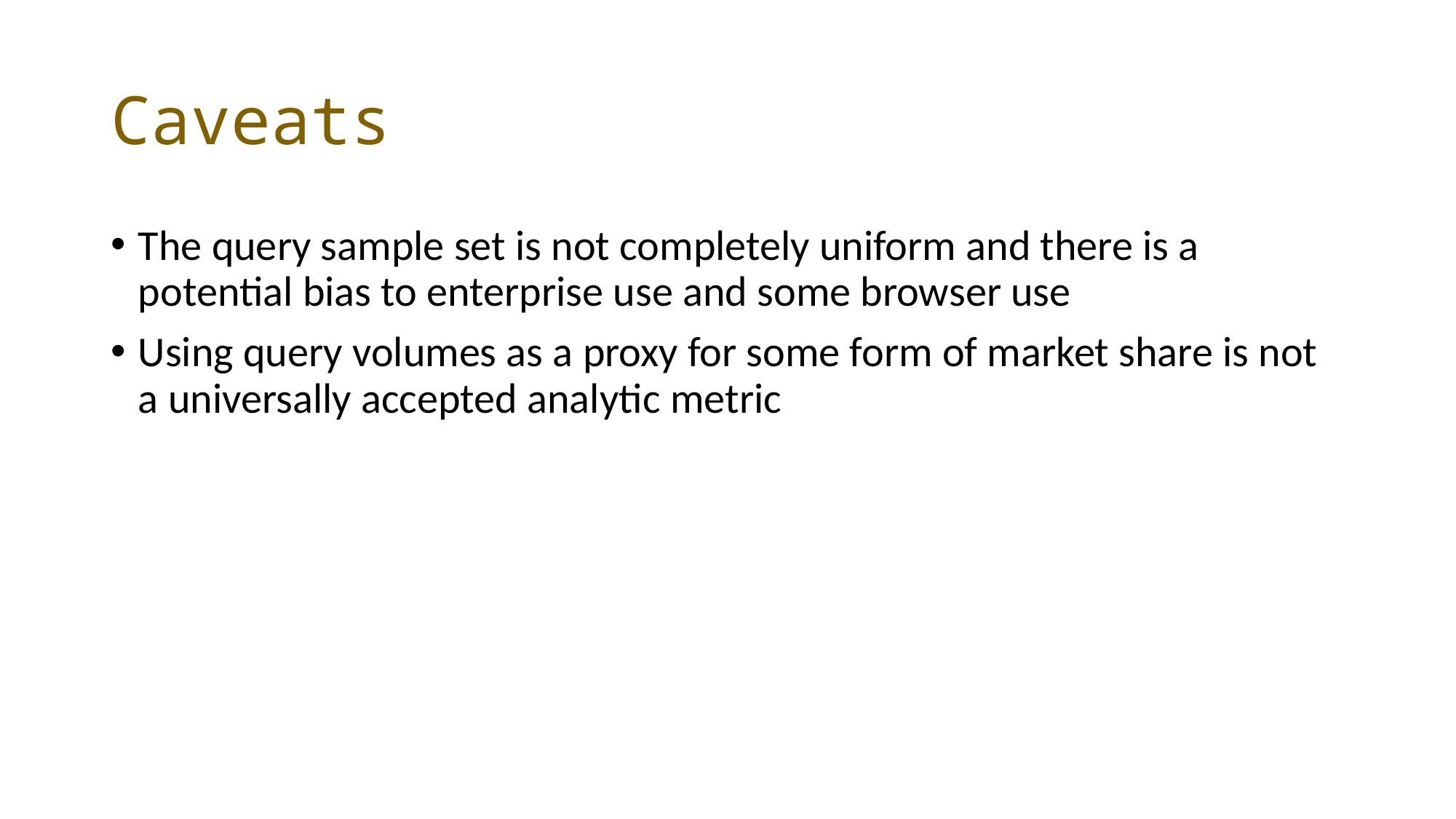

# Caveats
The query sample set is not completely uniform and there is a potential bias to enterprise use and some browser use
Using query volumes as a proxy for some form of market share is not a universally accepted analytic metric